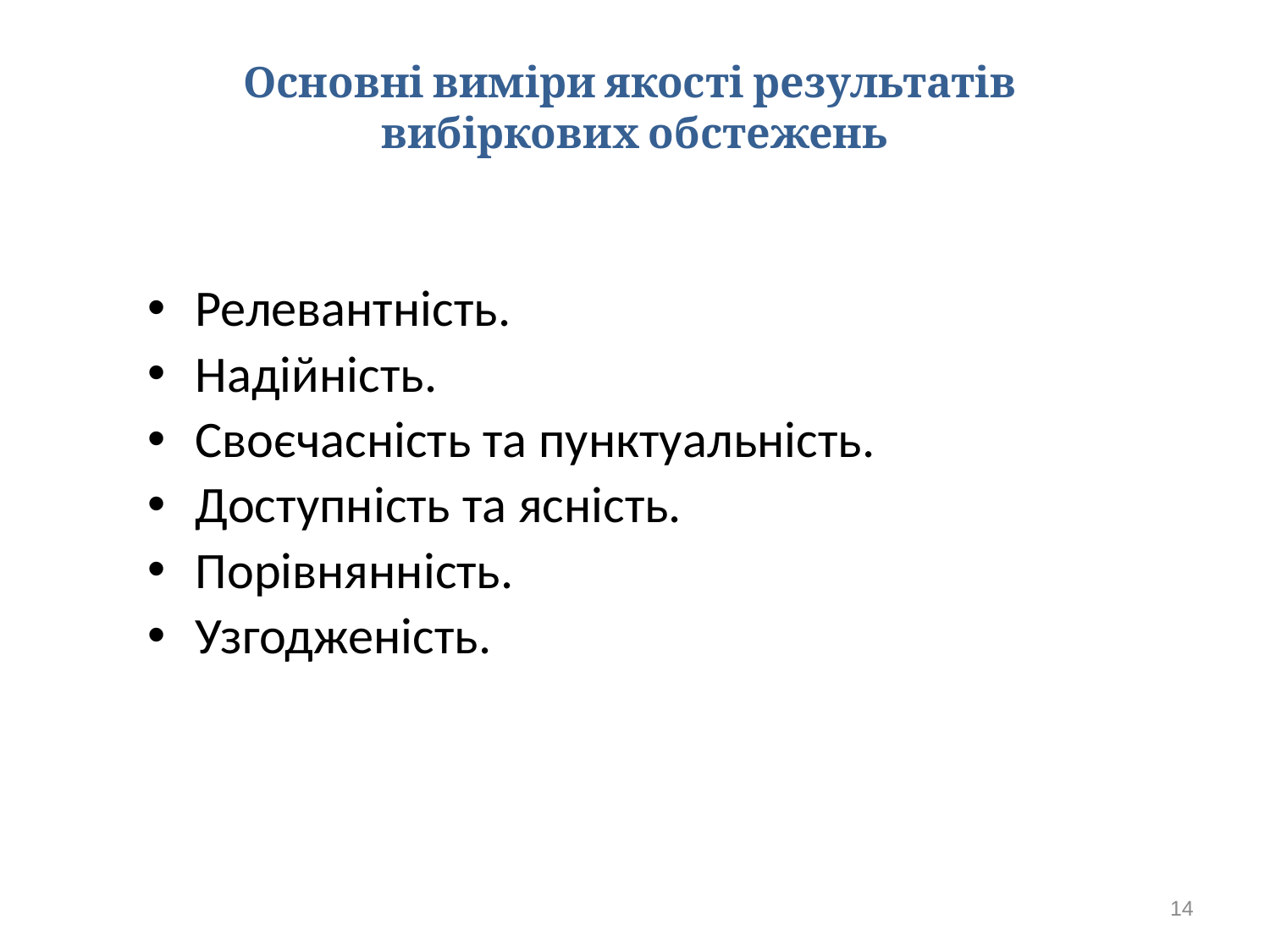

# Основні виміри якості результатів вибіркових обстежень
Релевантність.
Надійність.
Своєчасність та пунктуальність.
Доступність та ясність.
Порівнянність.
Узгодженість.
14